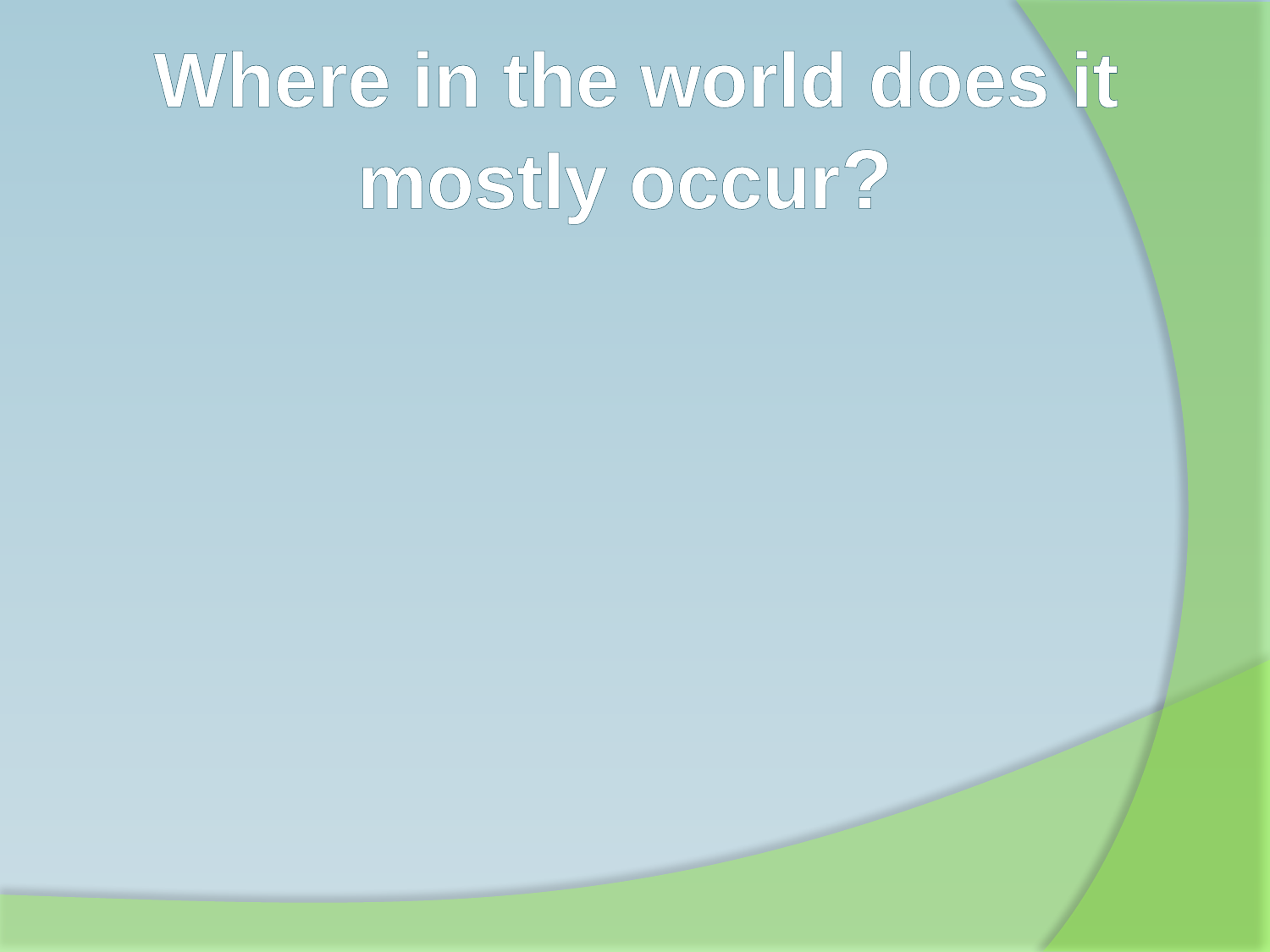

Where in the world does it mostly occur?